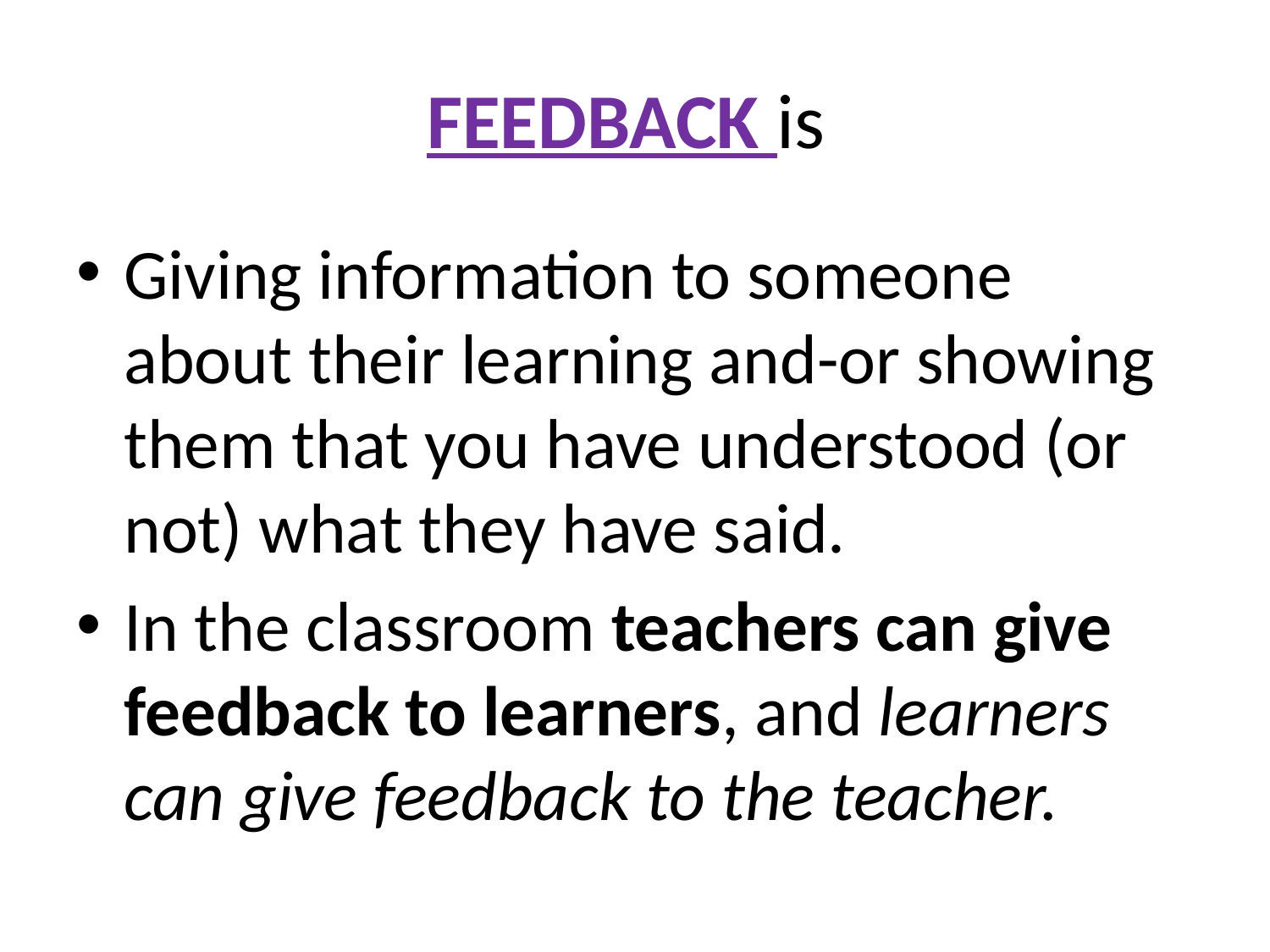

# FEEDBACK is
Giving information to someone about their learning and-or showing them that you have understood (or not) what they have said.
In the classroom teachers can give feedback to learners, and learners can give feedback to the teacher.